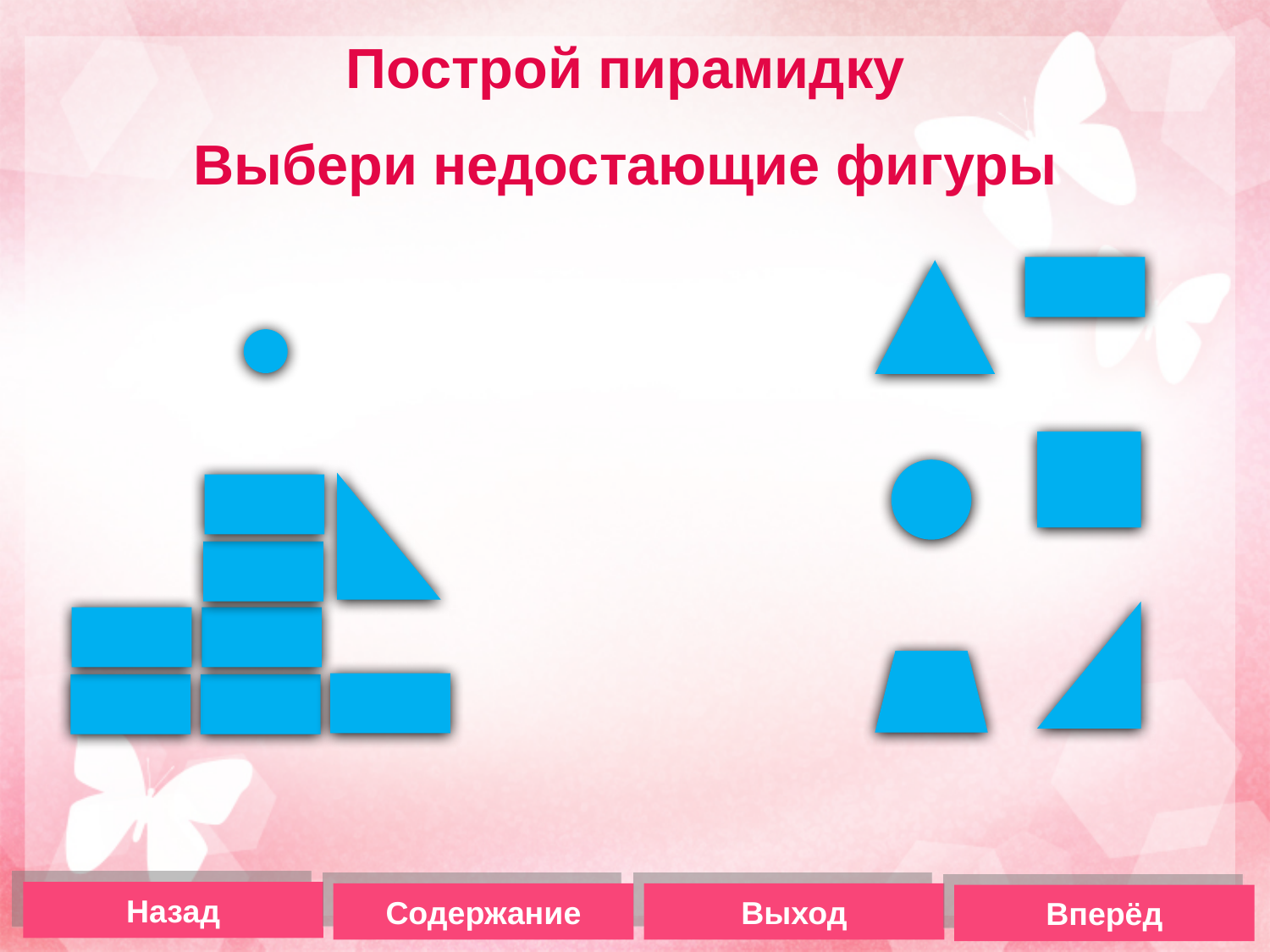

Построй пирамидку
Выбери недостающие фигуры

Назад
Содержание
Выход
Вперёд